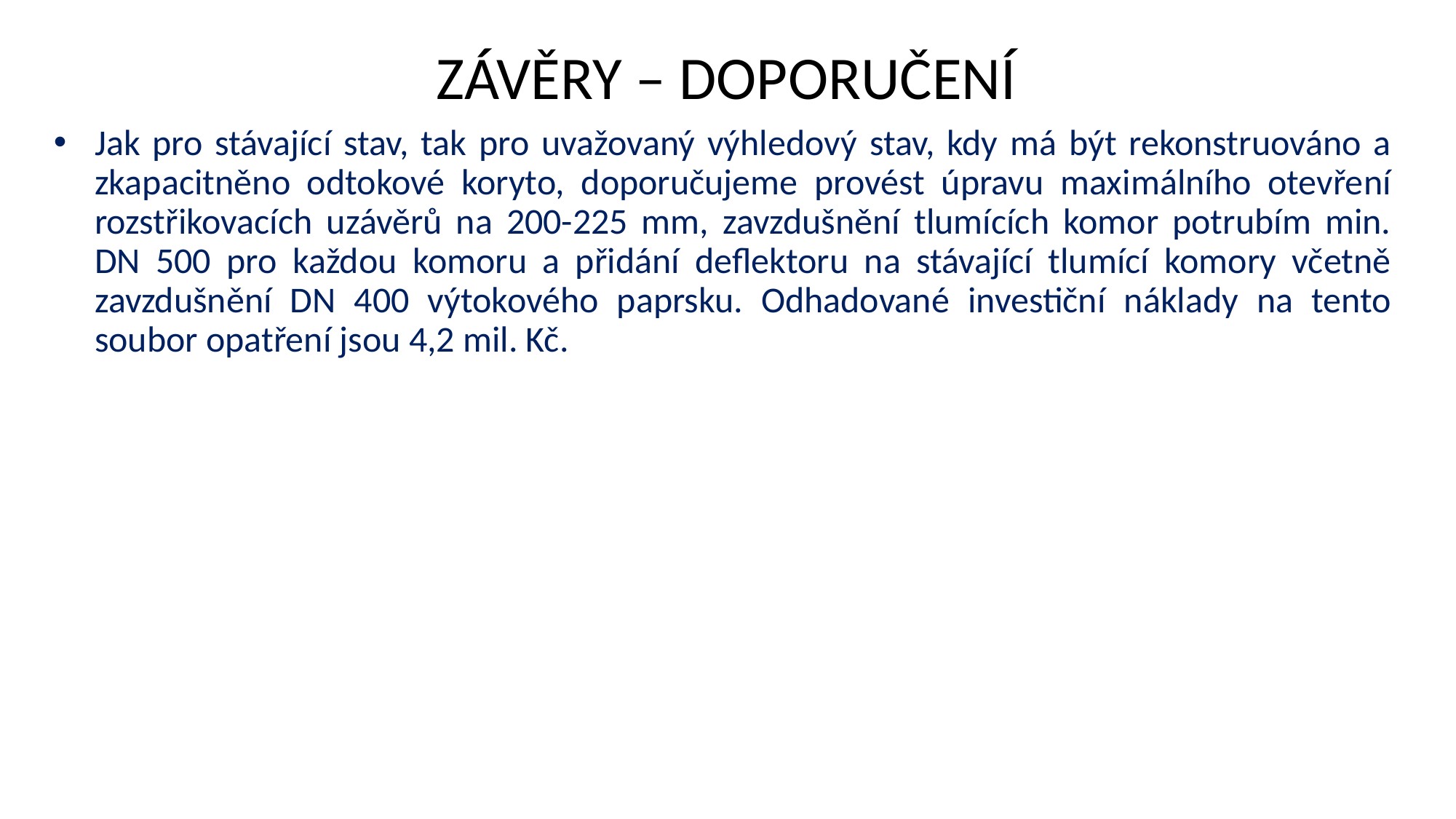

# ZÁVĚRY – DOPORUČENÍ
Jak pro stávající stav, tak pro uvažovaný výhledový stav, kdy má být rekonstruováno a zkapacitněno odtokové koryto, doporučujeme provést úpravu maximálního otevření rozstřikovacích uzávěrů na 200-225 mm, zavzdušnění tlumících komor potrubím min. DN 500 pro každou komoru a přidání deflektoru na stávající tlumící komory včetně zavzdušnění DN 400 výtokového paprsku. Odhadované investiční náklady na tento soubor opatření jsou 4,2 mil. Kč.